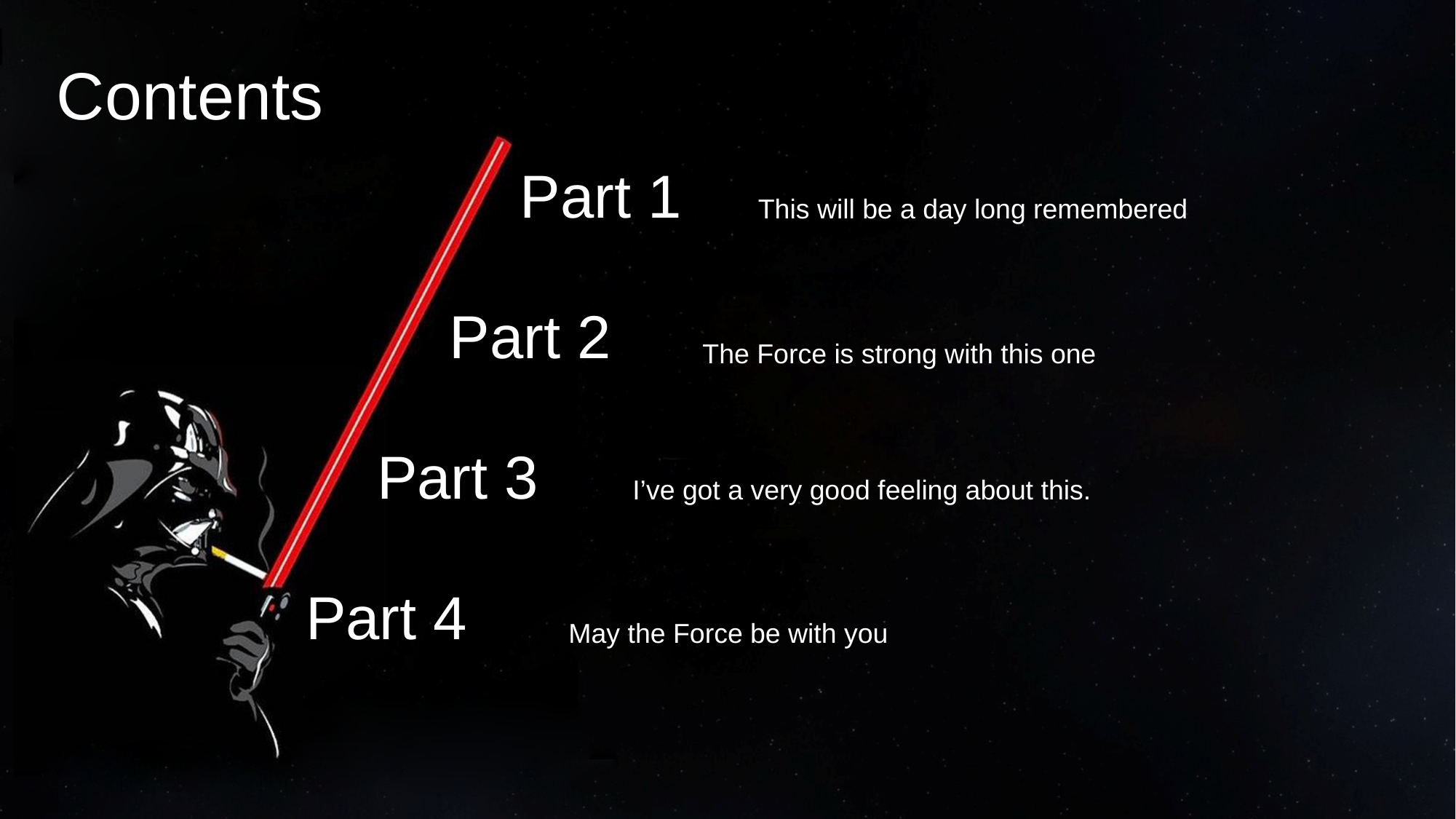

Contents
Part 1
This will be a day long remembered
Part 2
The Force is strong with this one
Part 3
I’ve got a very good feeling about this.
Part 4
May the Force be with you